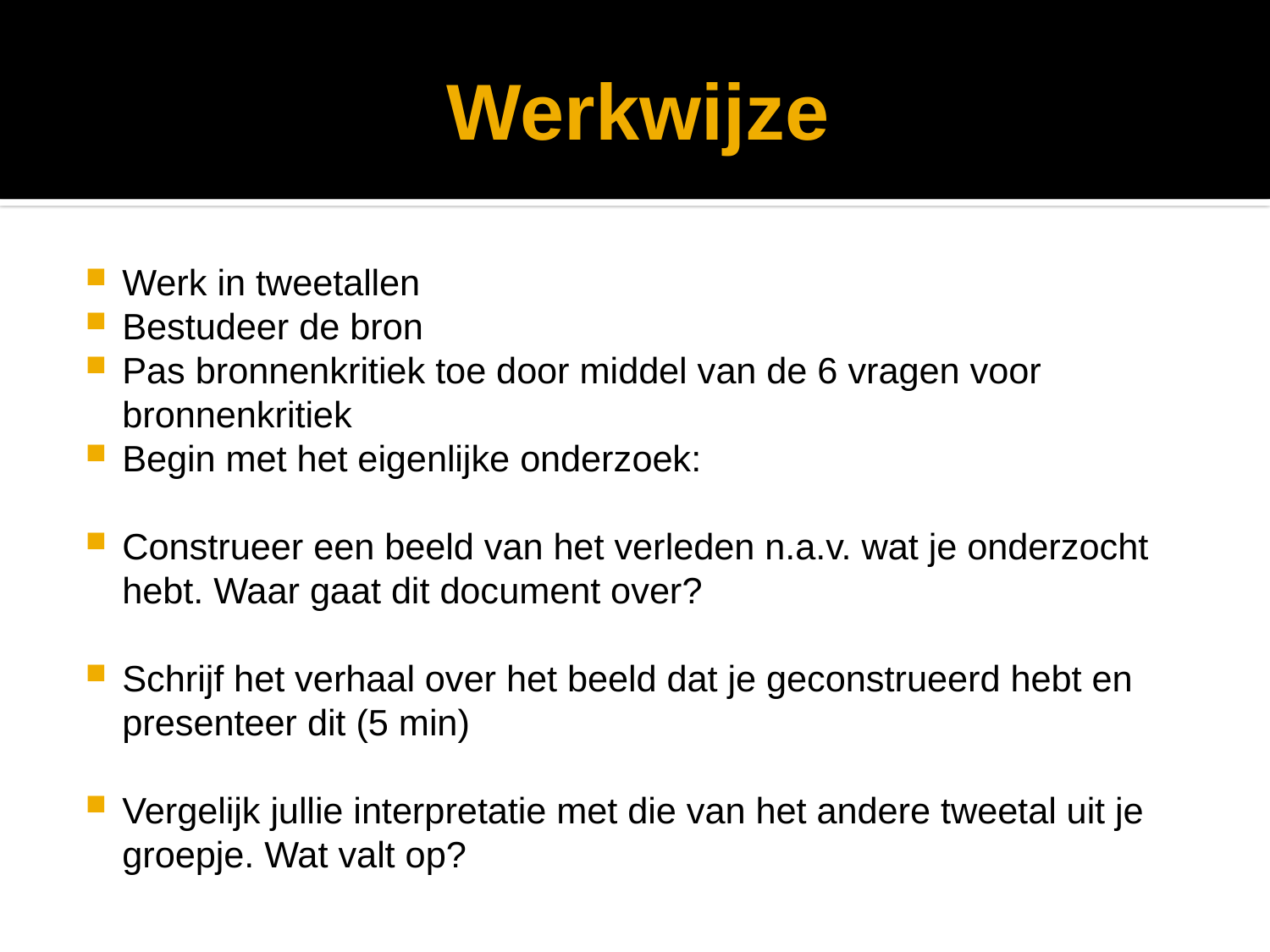

# Werkwijze
Werk in tweetallen
Bestudeer de bron
Pas bronnenkritiek toe door middel van de 6 vragen voor bronnenkritiek
Begin met het eigenlijke onderzoek:

Construeer een beeld van het verleden n.a.v. wat je onderzocht hebt. Waar gaat dit document over?

Schrijf het verhaal over het beeld dat je geconstrueerd hebt en presenteer dit (5 min)

Vergelijk jullie interpretatie met die van het andere tweetal uit je groepje. Wat valt op?